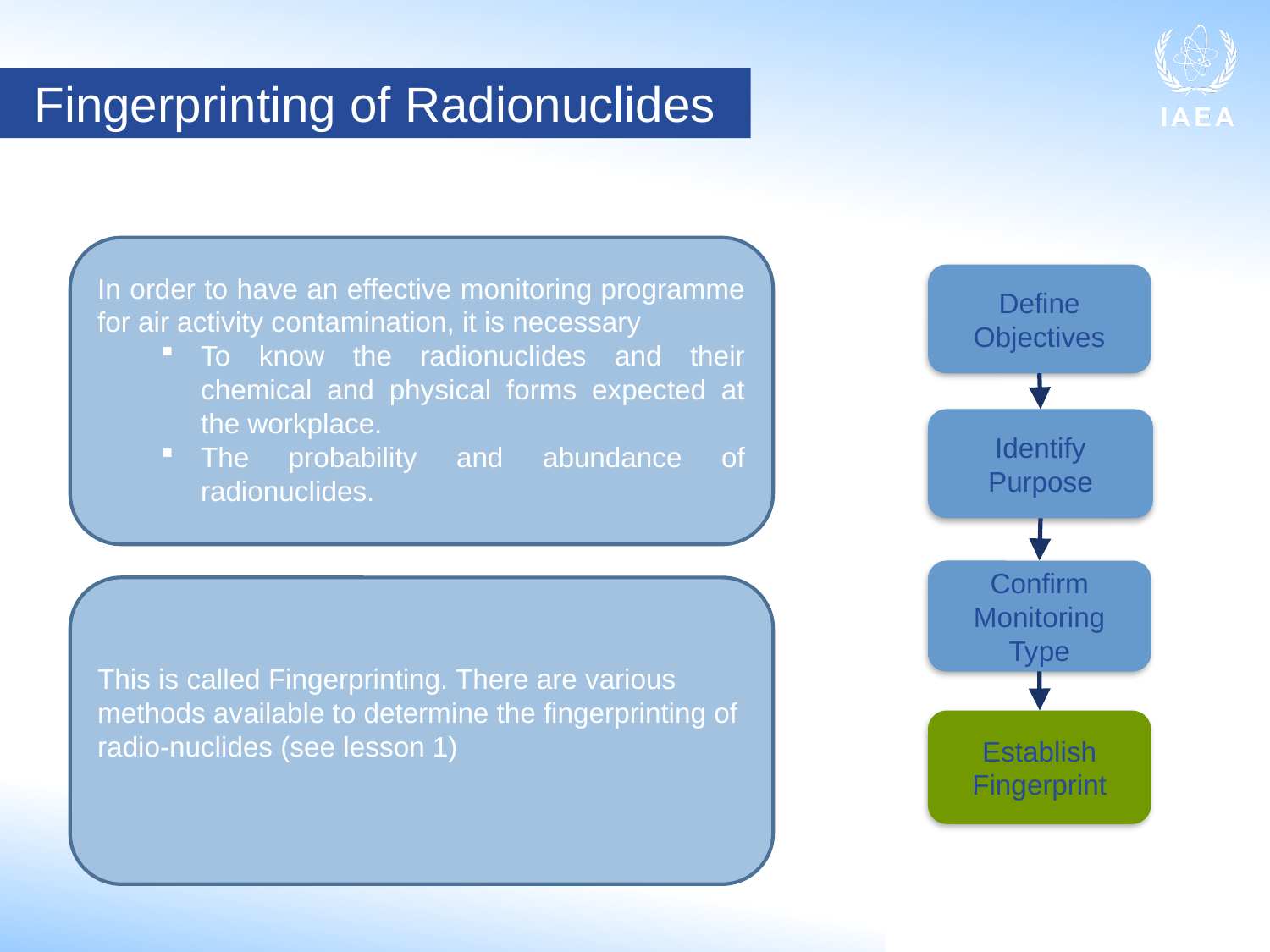

Fingerprinting of Radionuclides

In order to have an effective monitoring programme for air activity contamination, it is necessary
To know the radionuclides and their chemical and physical forms expected at the workplace.
The probability and abundance of radionuclides.

Define Objectives
Identify Purpose
Confirm Monitoring Type
Establish Fingerprint
This is called Fingerprinting. There are various methods available to determine the fingerprinting of radio-nuclides (see lesson 1)